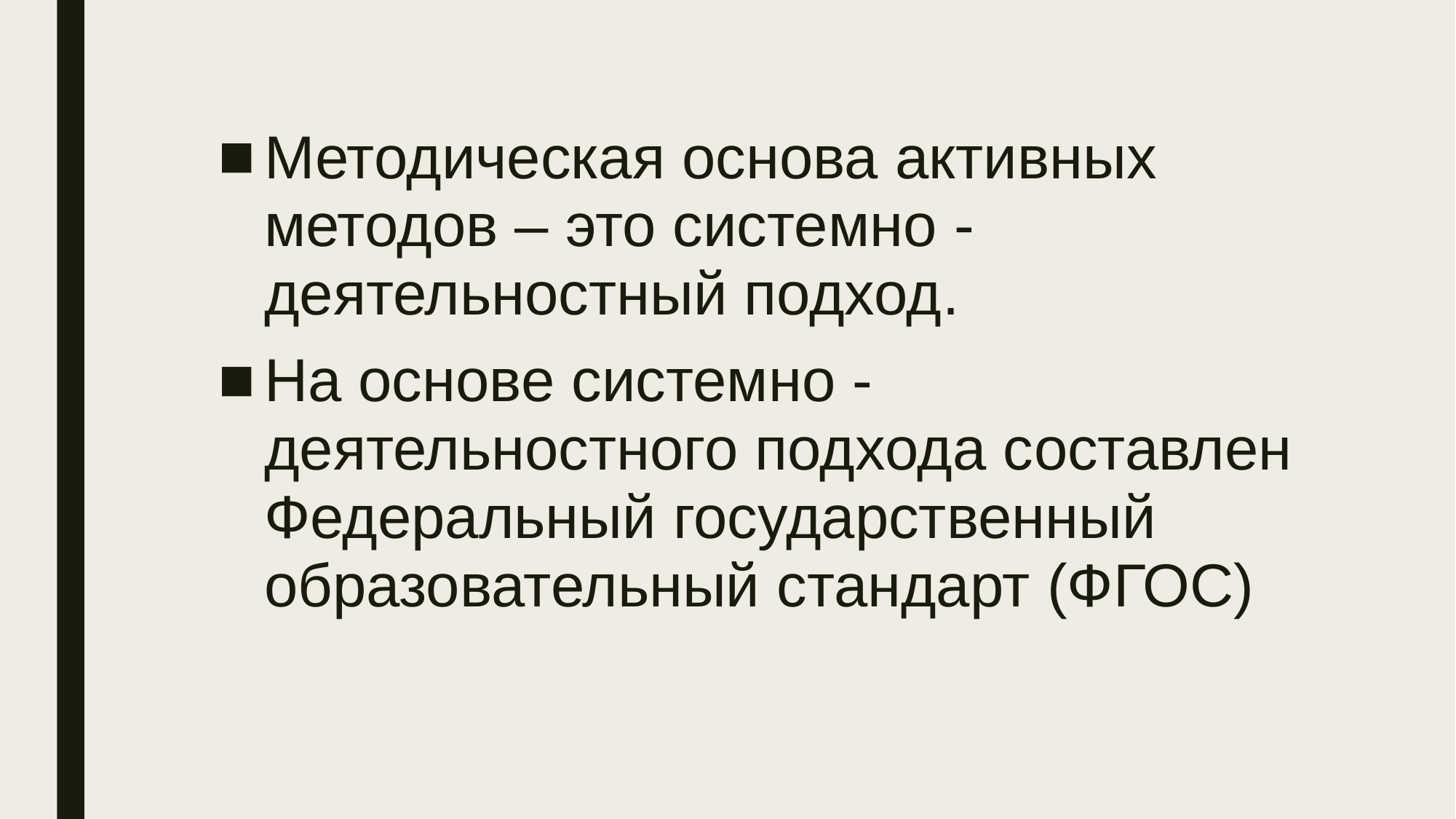

Методическая основа активных методов – это системно - деятельностный подход.
На основе системно - деятельностного подхода составлен Федеральный государственный образовательный стандарт (ФГОС)